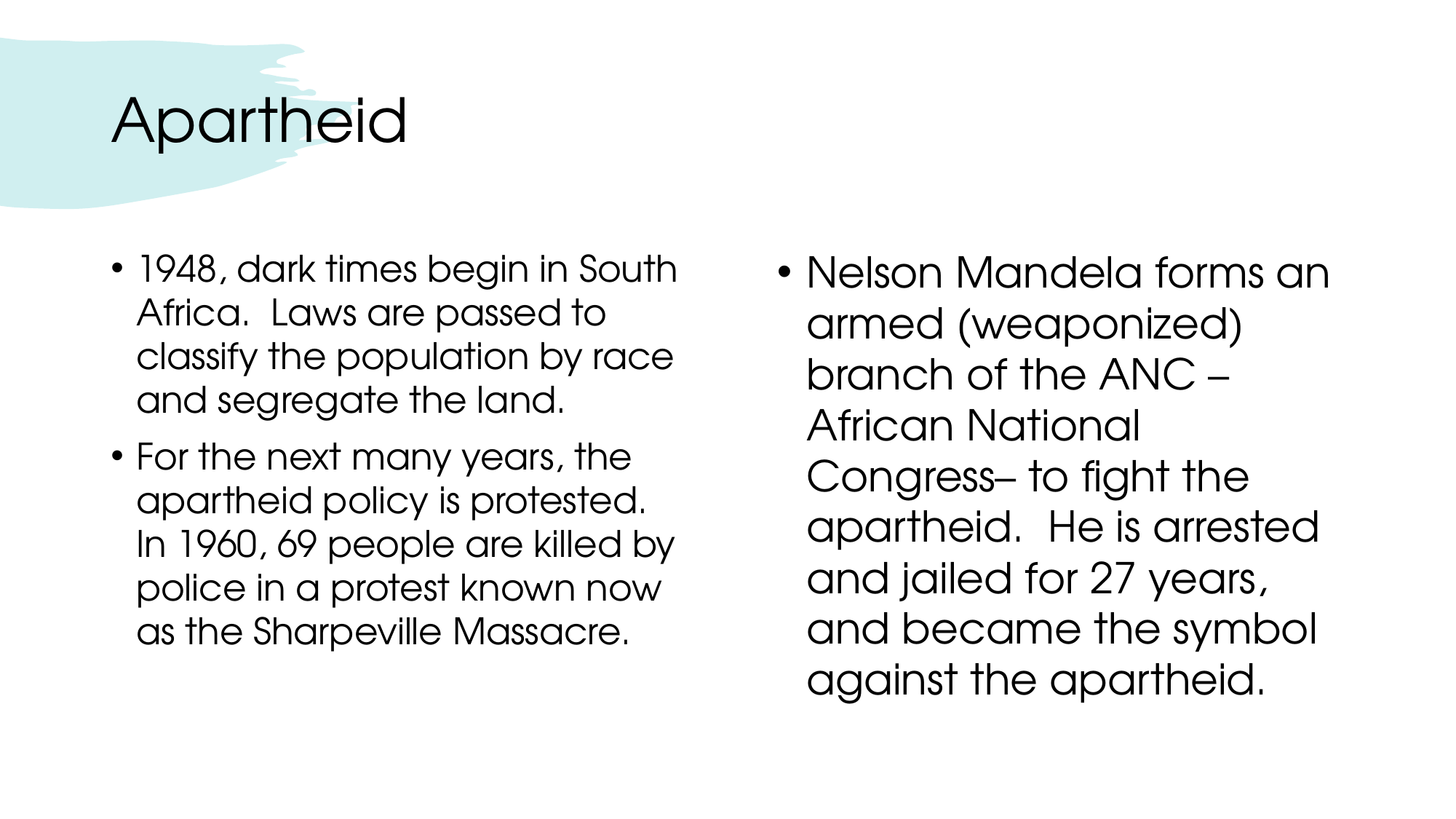

# Apartheid
1948, dark times begin in South Africa.  Laws are passed to classify the population by race and segregate the land.
For the next many years, the apartheid policy is protested.  In 1960, 69 people are killed by police in a protest known now as the Sharpeville Massacre.
Nelson Mandela forms an armed (weaponized) branch of the ANC –African National Congress– to fight the apartheid.  He is arrested and jailed for 27 years, and became the symbol against the apartheid.